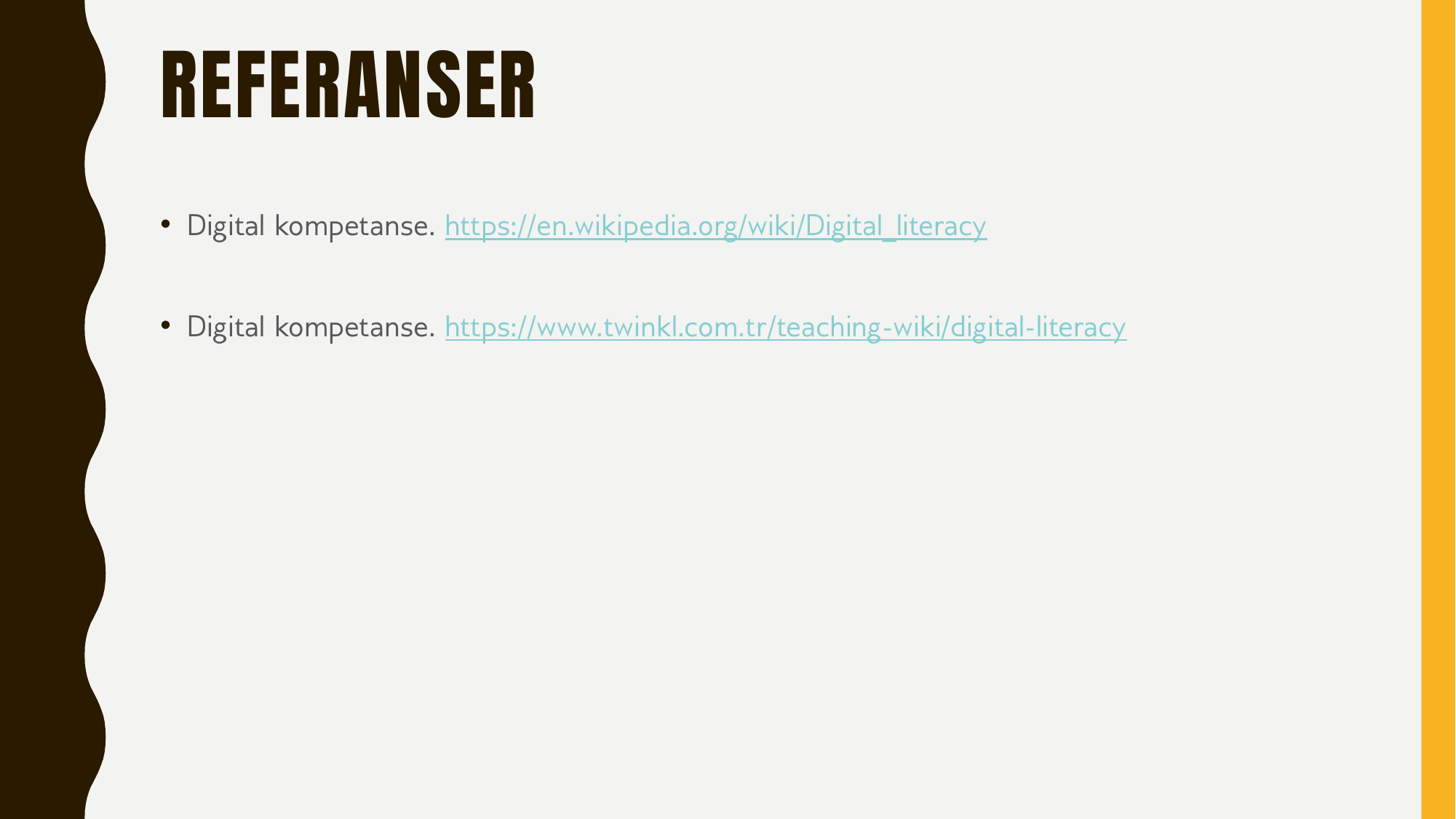

# Referanser
Digital kompetanse. https://en.wikipedia.org/wiki/Digital_literacy

Digital kompetanse. https://www.twinkl.com.tr/teaching-wiki/digital-literacy